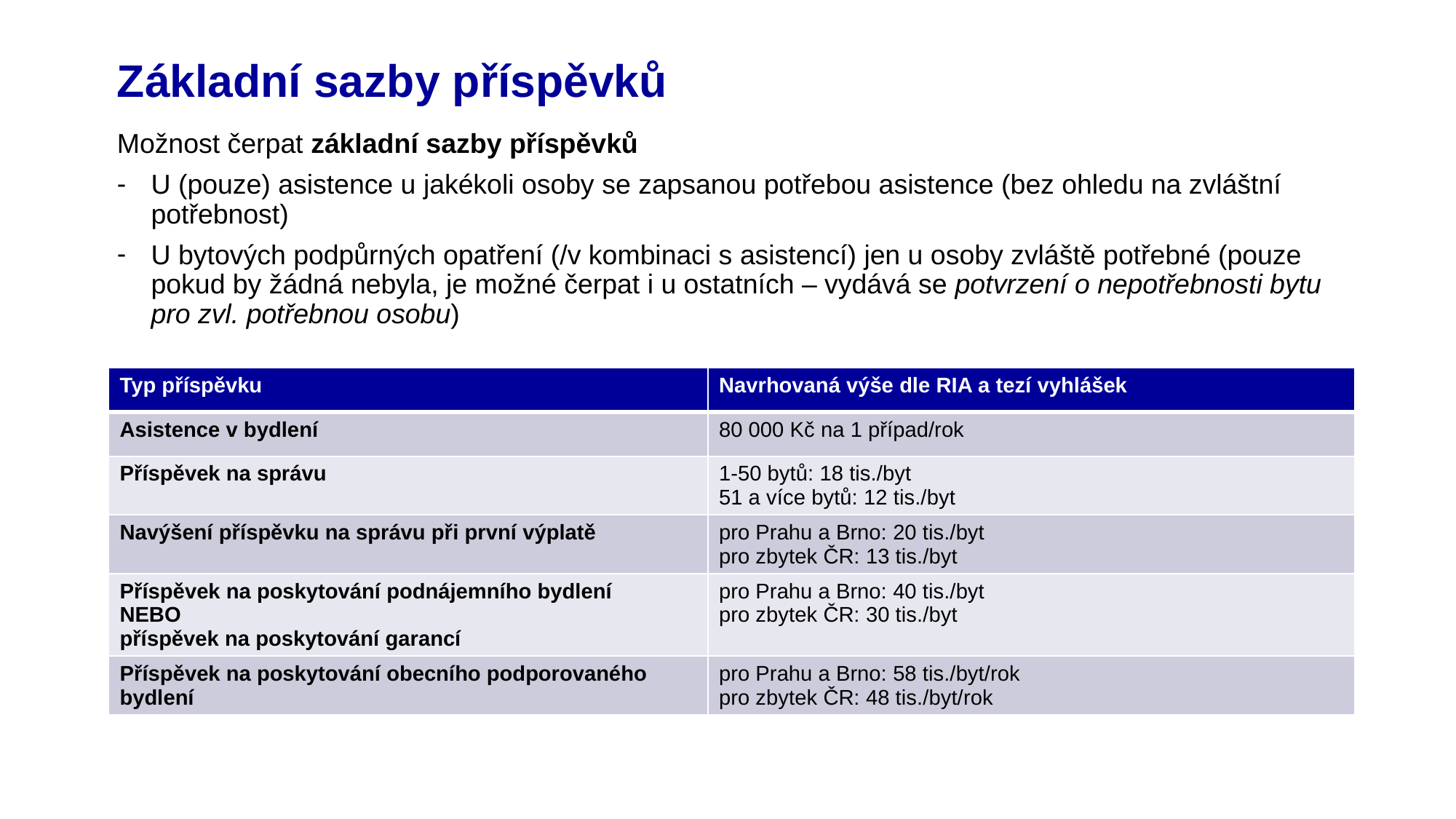

# Základní sazby příspěvků

Možnost čerpat základní sazby příspěvků
U (pouze) asistence u jakékoli osoby se zapsanou potřebou asistence (bez ohledu na zvláštní potřebnost)
U bytových podpůrných opatření (/v kombinaci s asistencí) jen u osoby zvláště potřebné (pouze pokud by žádná nebyla, je možné čerpat i u ostatních – vydává se potvrzení o nepotřebnosti bytu pro zvl. potřebnou osobu)

| Typ příspěvku | Navrhovaná výše dle RIA a tezí vyhlášek |
| --- | --- |
| Asistence v bydlení | 80 000 Kč na 1 případ/rok |
| Příspěvek na správu | 1-50 bytů: 18 tis./byt 51 a více bytů: 12 tis./byt |
| Navýšení příspěvku na správu při první výplatě | pro Prahu a Brno: 20 tis./byt pro zbytek ČR: 13 tis./byt |
| Příspěvek na poskytování podnájemního bydlení NEBO příspěvek na poskytování garancí | pro Prahu a Brno: 40 tis./byt pro zbytek ČR: 30 tis./byt |
| Příspěvek na poskytování obecního podporovaného bydlení | pro Prahu a Brno: 58 tis./byt/rok pro zbytek ČR: 48 tis./byt/rok |